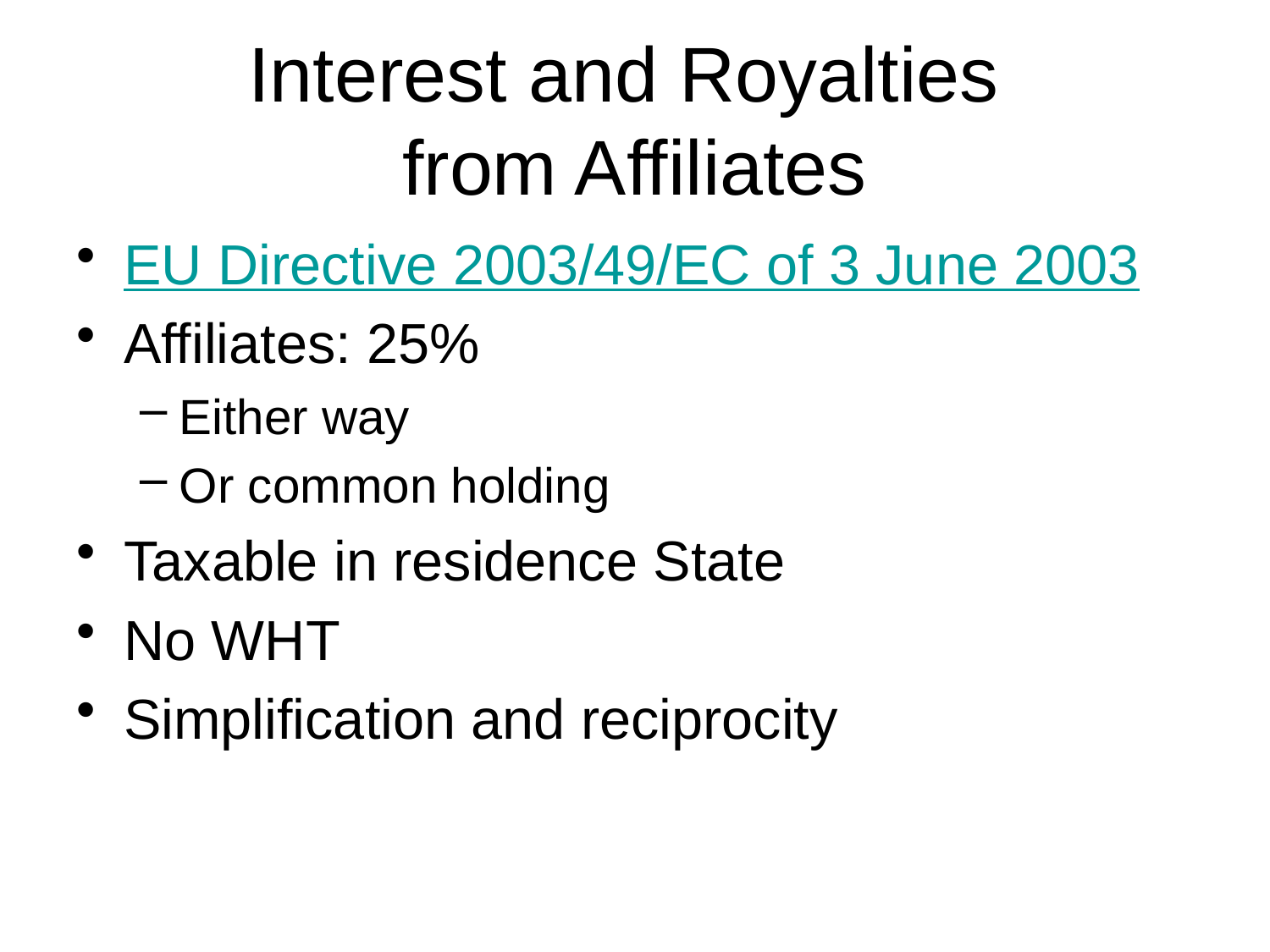

# Interest and Royalties from Affiliates
EU Directive 2003/49/EC of 3 June 2003
Affiliates: 25%
Either way
Or common holding
Taxable in residence State
No WHT
Simplification and reciprocity